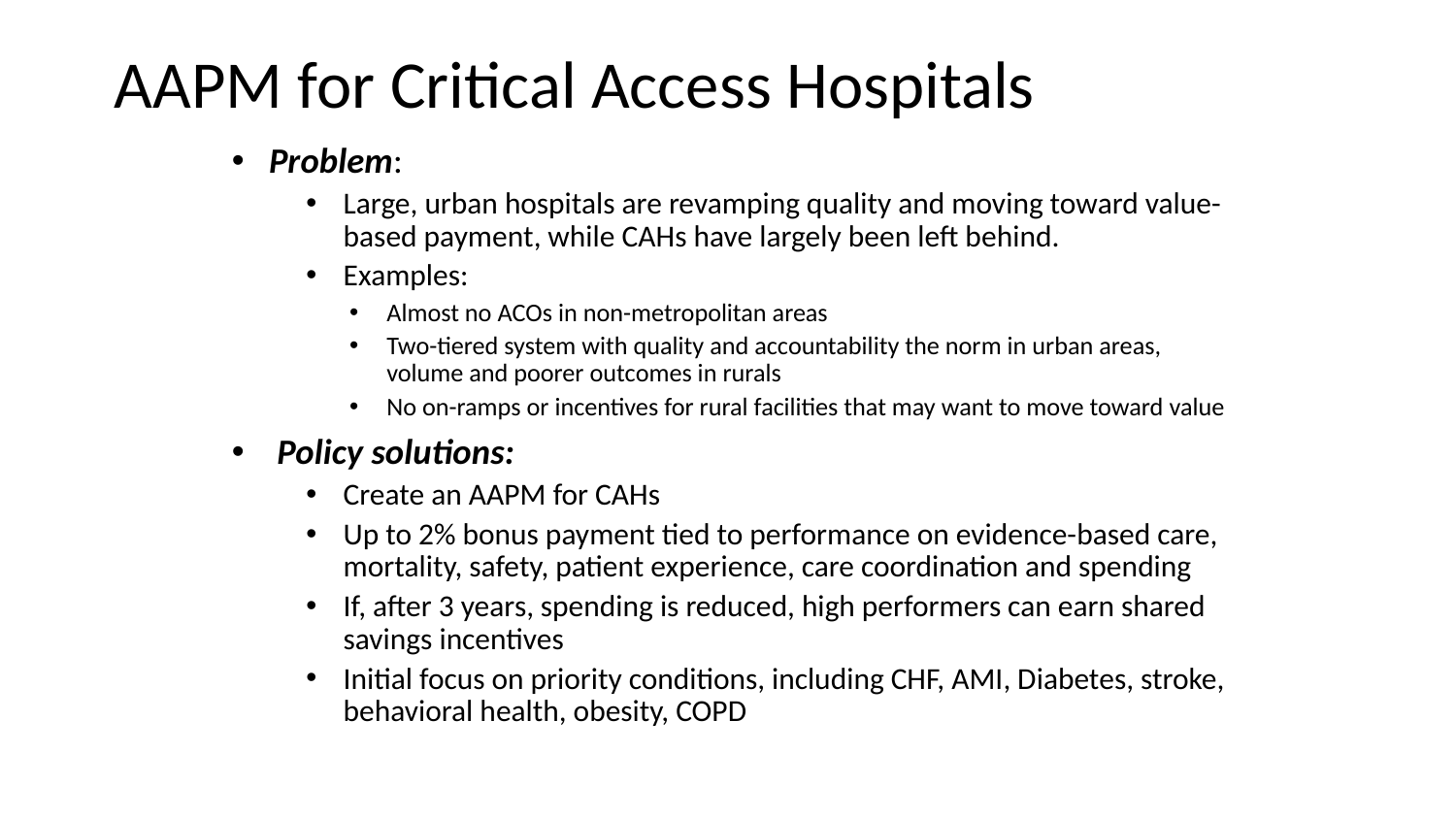

# AAPM for Critical Access Hospitals
Problem:
Large, urban hospitals are revamping quality and moving toward value-based payment, while CAHs have largely been left behind.
Examples:
Almost no ACOs in non-metropolitan areas
Two-tiered system with quality and accountability the norm in urban areas, volume and poorer outcomes in rurals
No on-ramps or incentives for rural facilities that may want to move toward value
 Policy solutions:
Create an AAPM for CAHs
Up to 2% bonus payment tied to performance on evidence-based care, mortality, safety, patient experience, care coordination and spending
If, after 3 years, spending is reduced, high performers can earn shared savings incentives
Initial focus on priority conditions, including CHF, AMI, Diabetes, stroke, behavioral health, obesity, COPD